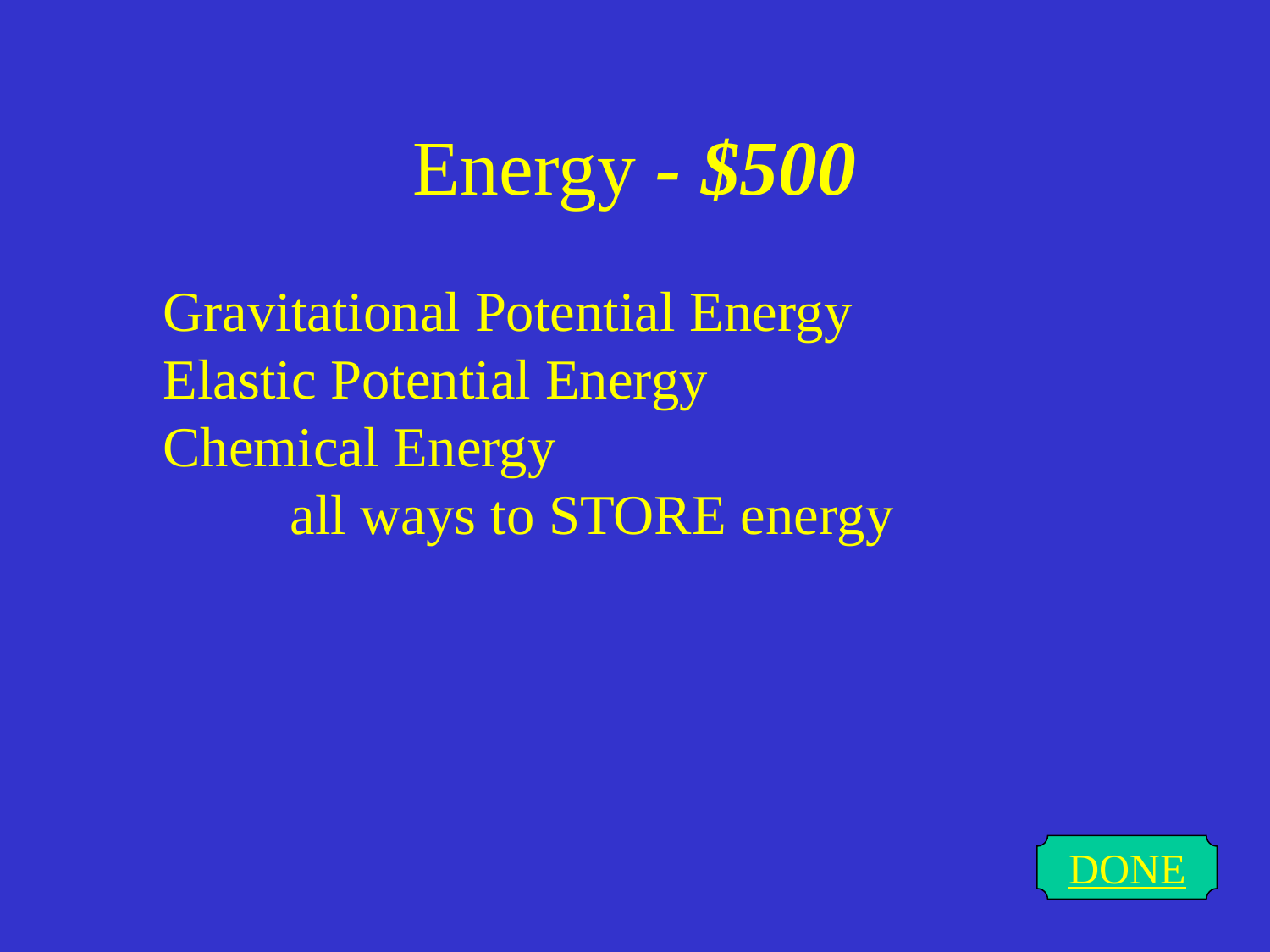

# Energy - $500
Gravitational Potential Energy
Elastic Potential Energy
Chemical Energy
	all ways to STORE energy

DONE